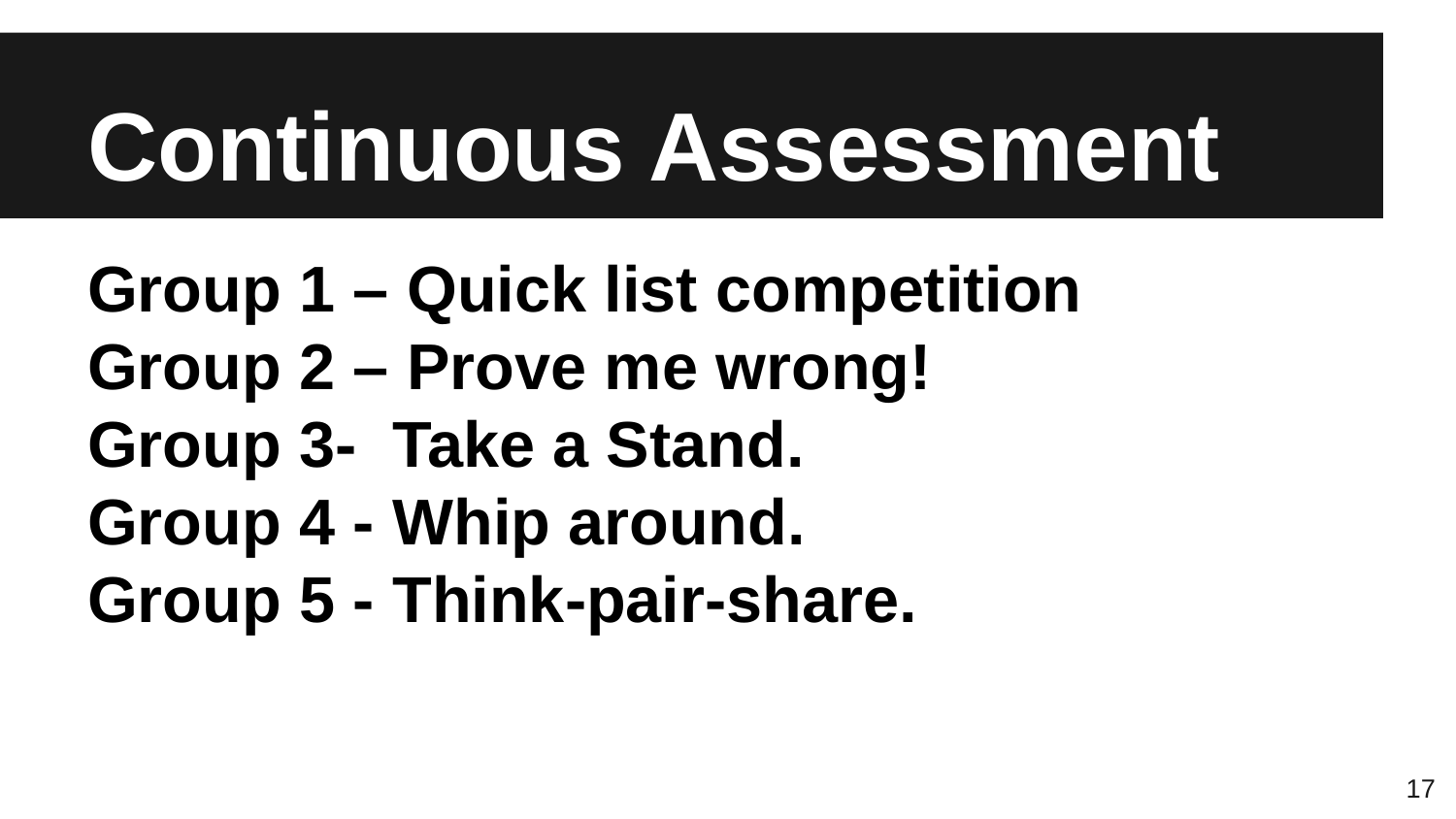

# Continuous Assessment
Group 1 – Quick list competition
Group 2 – Prove me wrong!
Group 3-  Take a Stand.
Group 4 - Whip around.
Group 5 - Think-pair-share.
17